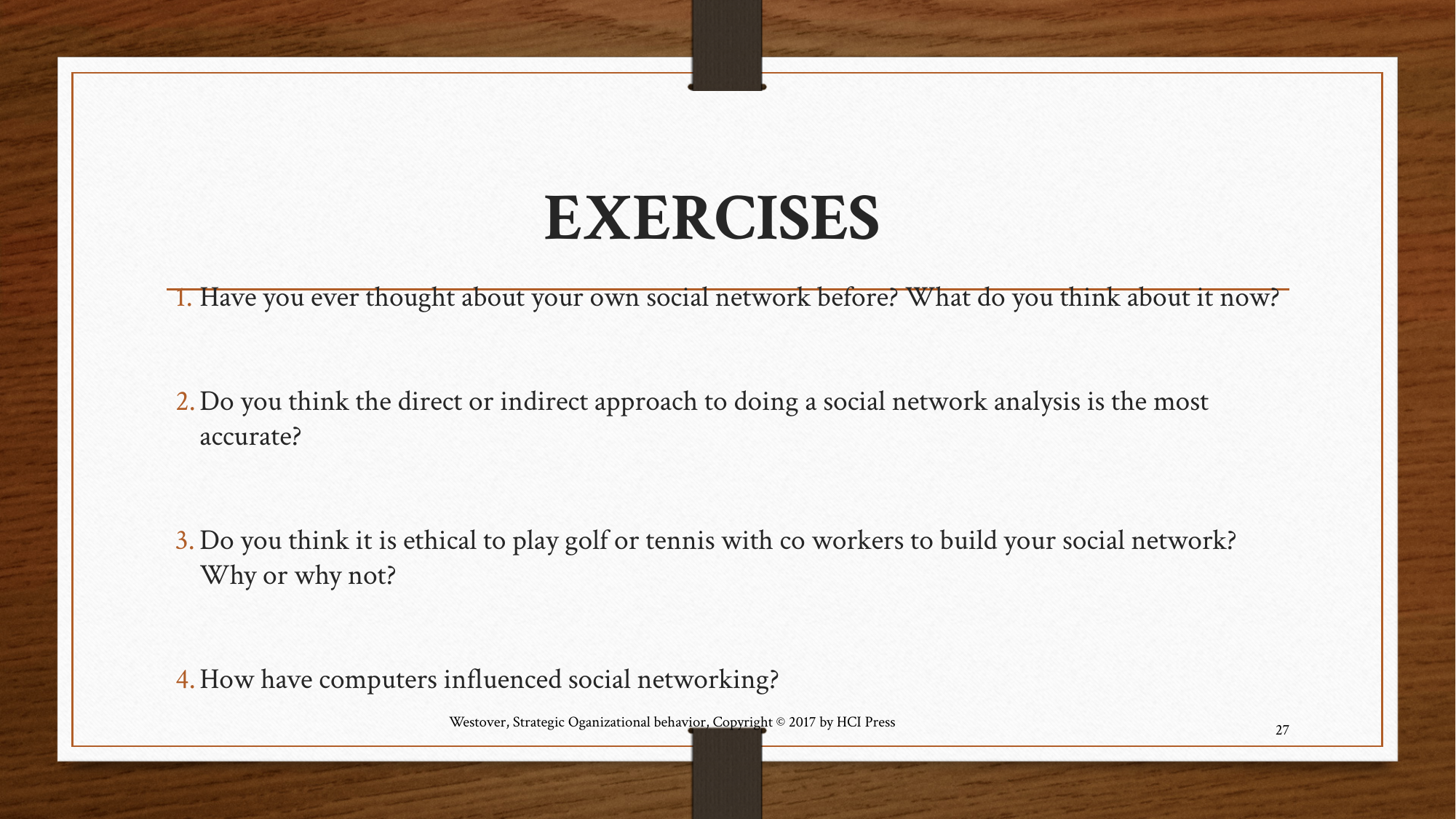

# EXERCISES
Have you ever thought about your own social network before? What do you think about it now?

Do you think the direct or indirect approach to doing a social network analysis is the most accurate?

Do you think it is ethical to play golf or tennis with co workers to build your social network? Why or why not?

How have computers influenced social networking?
27
Westover, Strategic Oganizational behavior, Copyright © 2017 by HCI Press